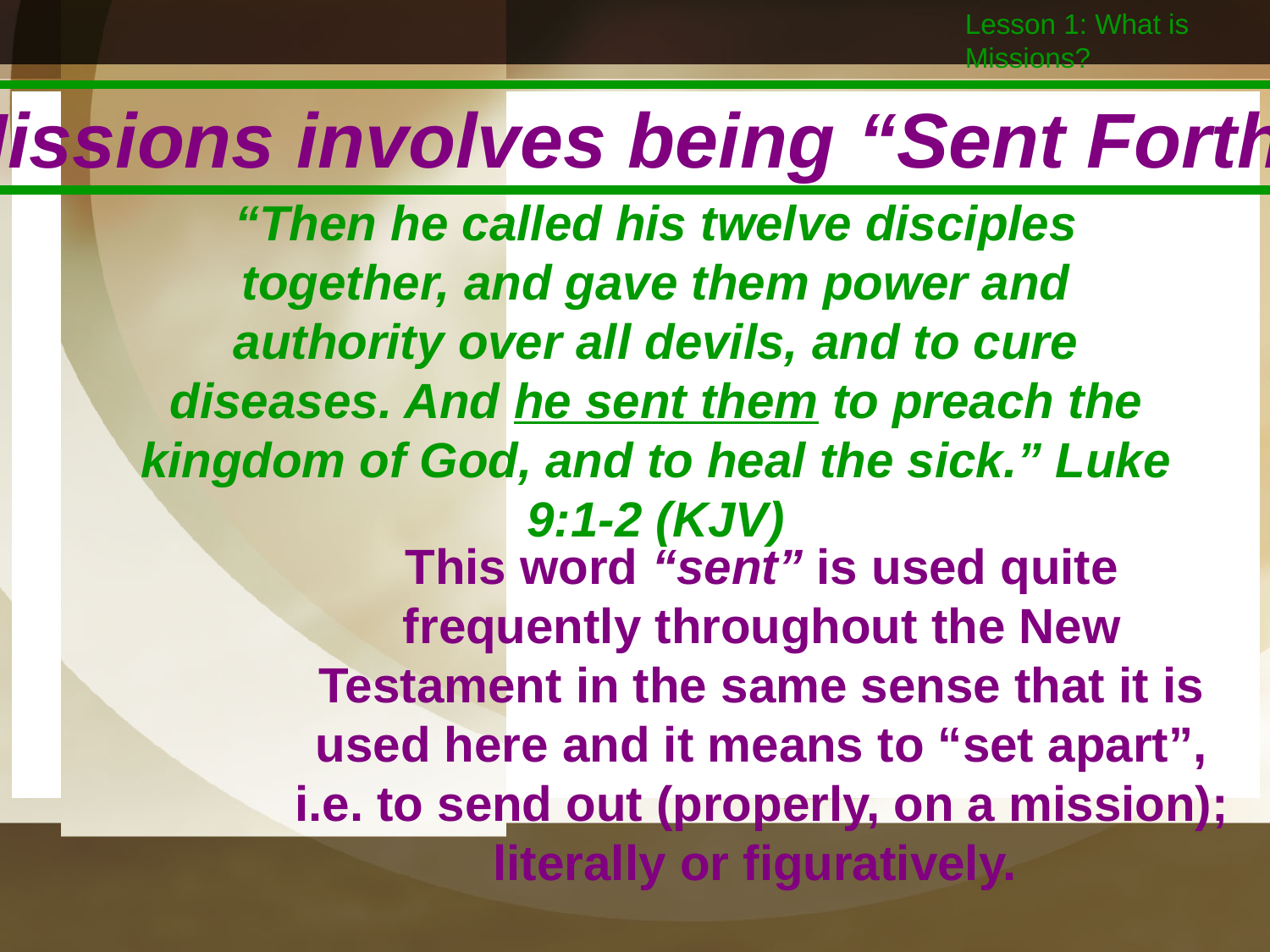

Lesson 1: What is Missions?
II. Missions involves being “Sent Forth.”
“Then he called his twelve disciples together, and gave them power and authority over all devils, and to cure diseases. And he sent them to preach the kingdom of God, and to heal the sick.” Luke 9:1-2 (KJV)
This word “sent” is used quite frequently throughout the New Testament in the same sense that it is used here and it means to “set apart”, i.e. to send out (properly, on a mission); literally or figuratively.